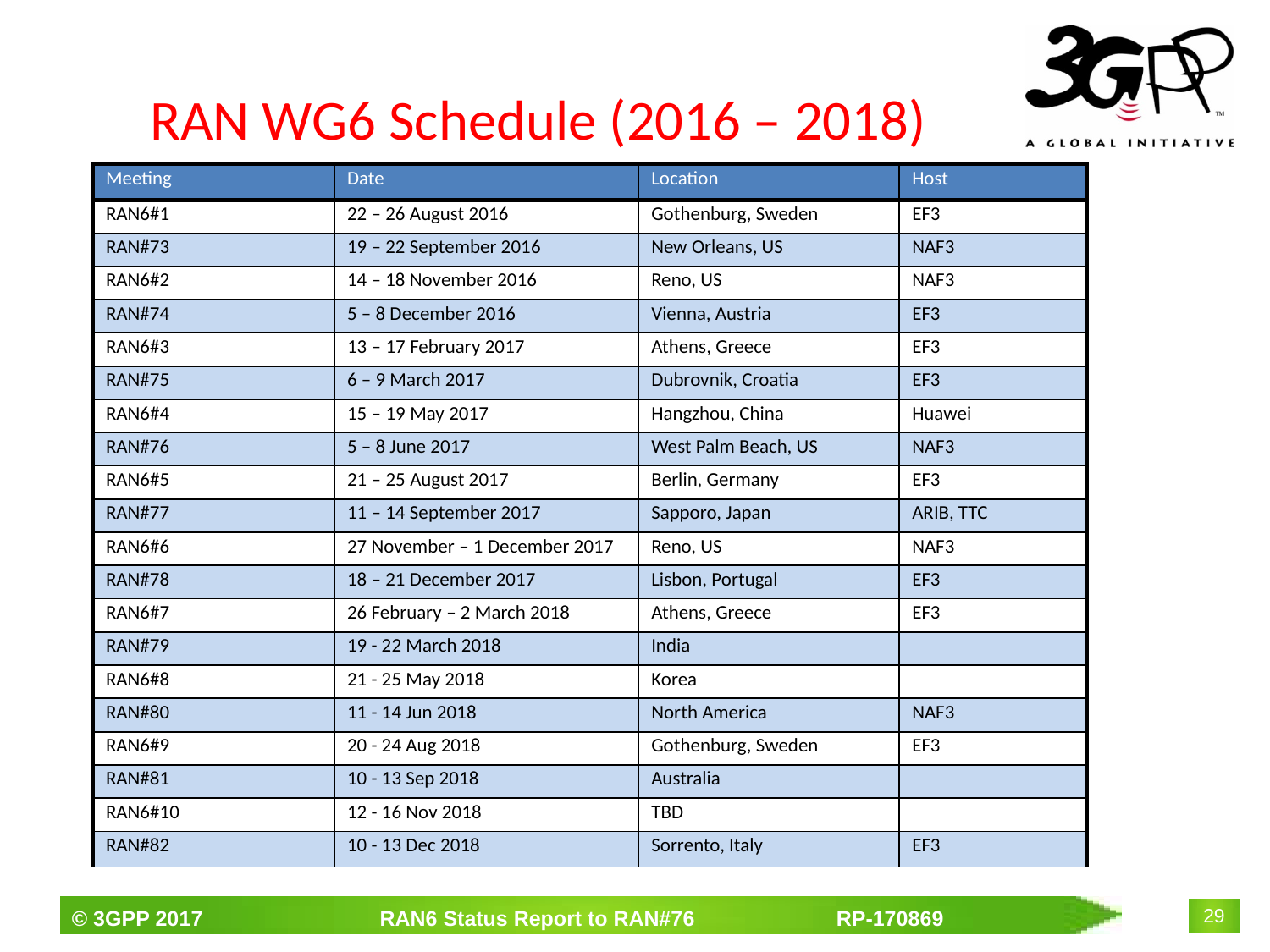

# RAN WG6 Schedule (2016 – 2018)
| Meeting | Date | Location | Host |
| --- | --- | --- | --- |
| RAN6#1 | 22 – 26 August 2016 | Gothenburg, Sweden | EF3 |
| RAN#73 | 19 – 22 September 2016 | New Orleans, US | NAF3 |
| RAN6#2 | 14 – 18 November 2016 | Reno, US | NAF3 |
| RAN#74 | 5 – 8 December 2016 | Vienna, Austria | EF3 |
| RAN6#3 | 13 – 17 February 2017 | Athens, Greece | EF3 |
| RAN#75 | 6 – 9 March 2017 | Dubrovnik, Croatia | EF3 |
| RAN6#4 | 15 – 19 May 2017 | Hangzhou, China | Huawei |
| RAN#76 | 5 – 8 June 2017 | West Palm Beach, US | NAF3 |
| RAN6#5 | 21 – 25 August 2017 | Berlin, Germany | EF3 |
| RAN#77 | 11 – 14 September 2017 | Sapporo, Japan | ARIB, TTC |
| RAN6#6 | 27 November – 1 December 2017 | Reno, US | NAF3 |
| RAN#78 | 18 – 21 December 2017 | Lisbon, Portugal | EF3 |
| RAN6#7 | 26 February – 2 March 2018 | Athens, Greece | EF3 |
| RAN#79 | 19 - 22 March 2018 | India |  |
| RAN6#8 | 21 - 25 May 2018 | Korea |  |
| RAN#80 | 11 - 14 Jun 2018 | North America | NAF3 |
| RAN6#9 | 20 - 24 Aug 2018 | Gothenburg, Sweden | EF3 |
| RAN#81 | 10 - 13 Sep 2018 | Australia |  |
| RAN6#10 | 12 - 16 Nov 2018 | TBD |  |
| RAN#82 | 10 - 13 Dec 2018 | Sorrento, Italy | EF3 |